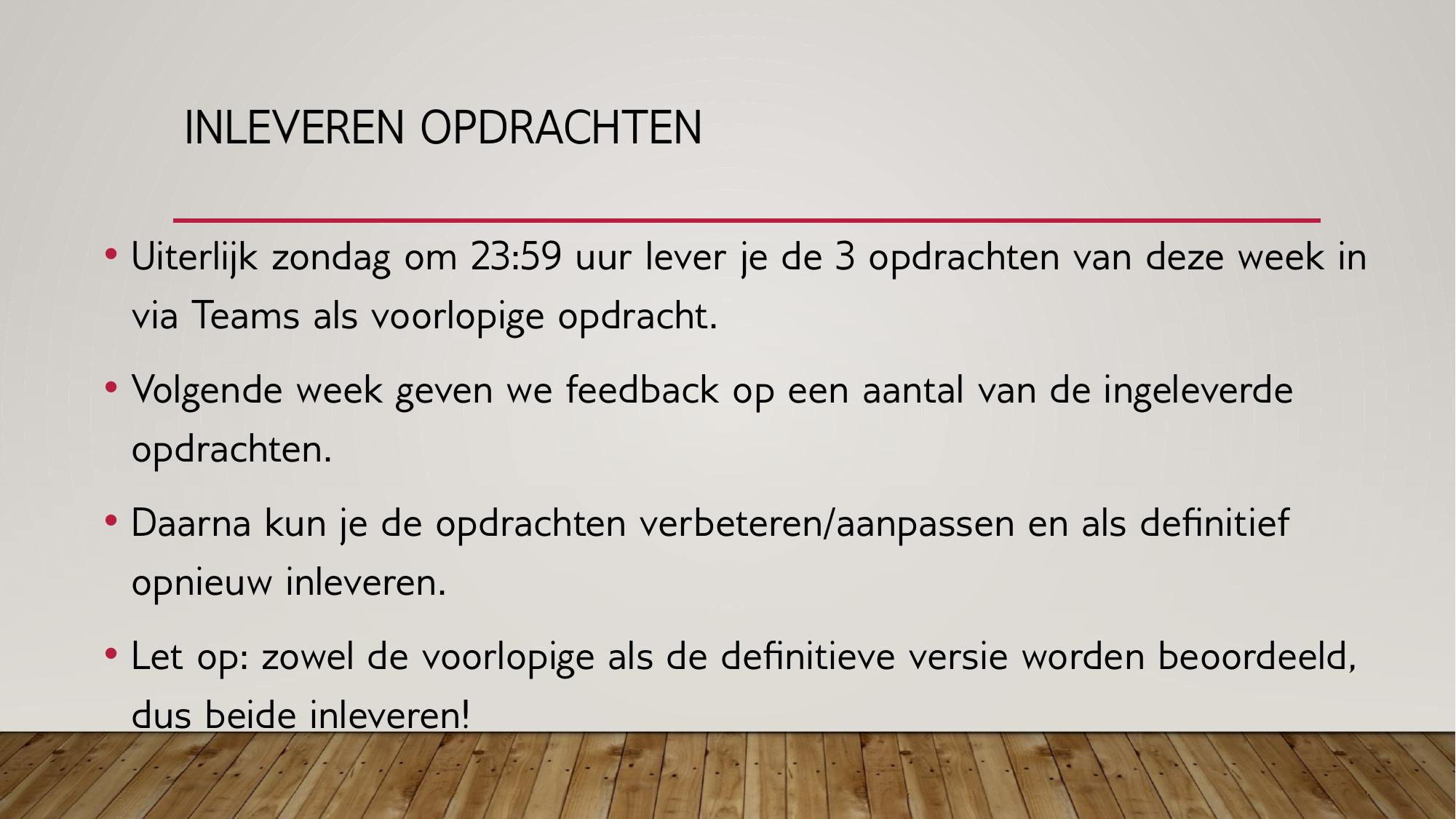

# Inleveren opdrachten
Uiterlijk zondag om 23:59 uur lever je de 3 opdrachten van deze week in via Teams als voorlopige opdracht.
Volgende week geven we feedback op een aantal van de ingeleverde opdrachten.
Daarna kun je de opdrachten verbeteren/aanpassen en als definitief opnieuw inleveren.
Let op: zowel de voorlopige als de definitieve versie worden beoordeeld, dus beide inleveren!